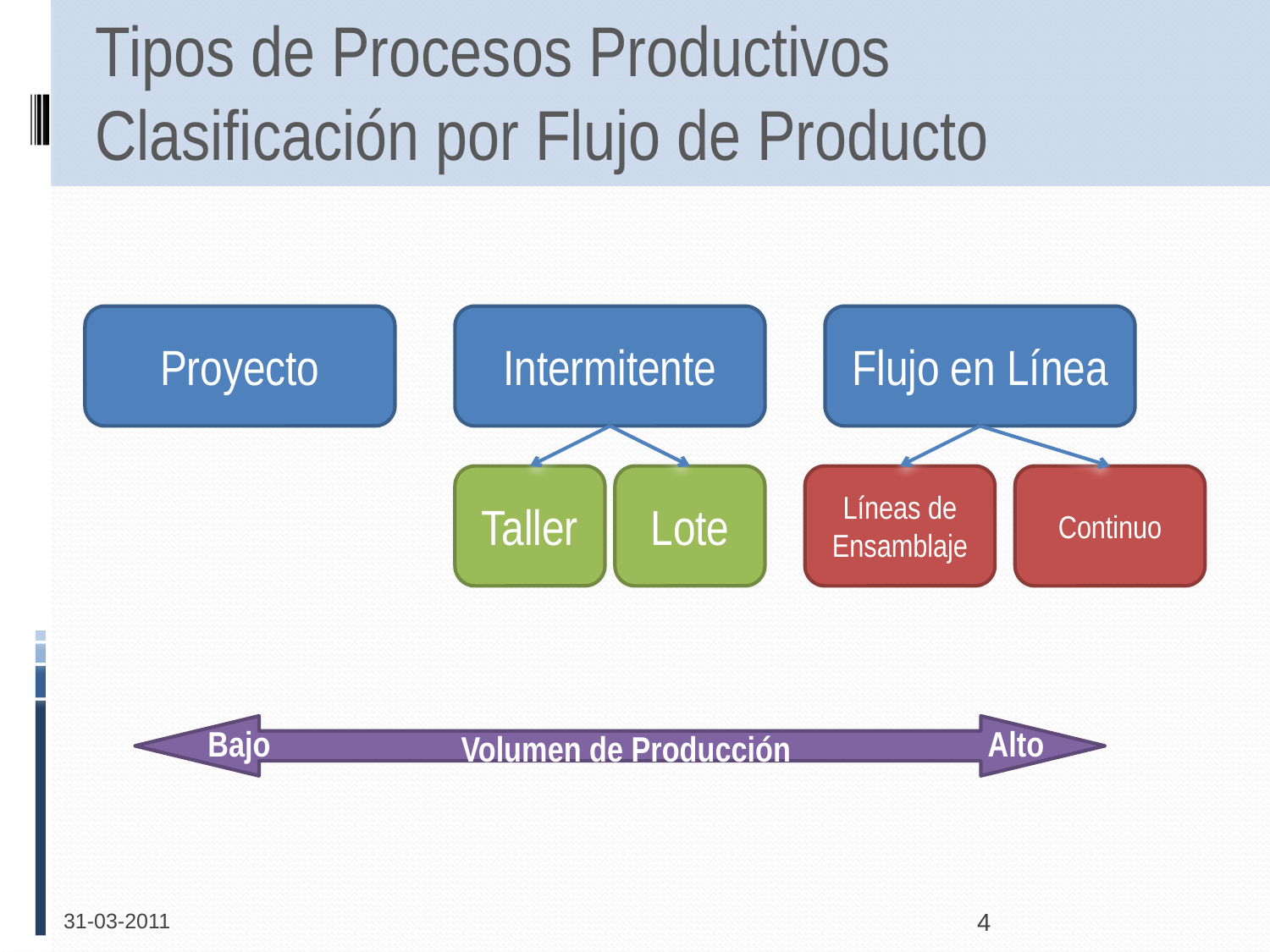

# Tipos de Procesos Productivos Clasificación por Flujo de Producto
Proyecto
Intermitente
Flujo en Línea
Taller
Lote
Líneas de Ensamblaje
Continuo

Bajo
Alto
Volumen de Producción
31-03-2011
4